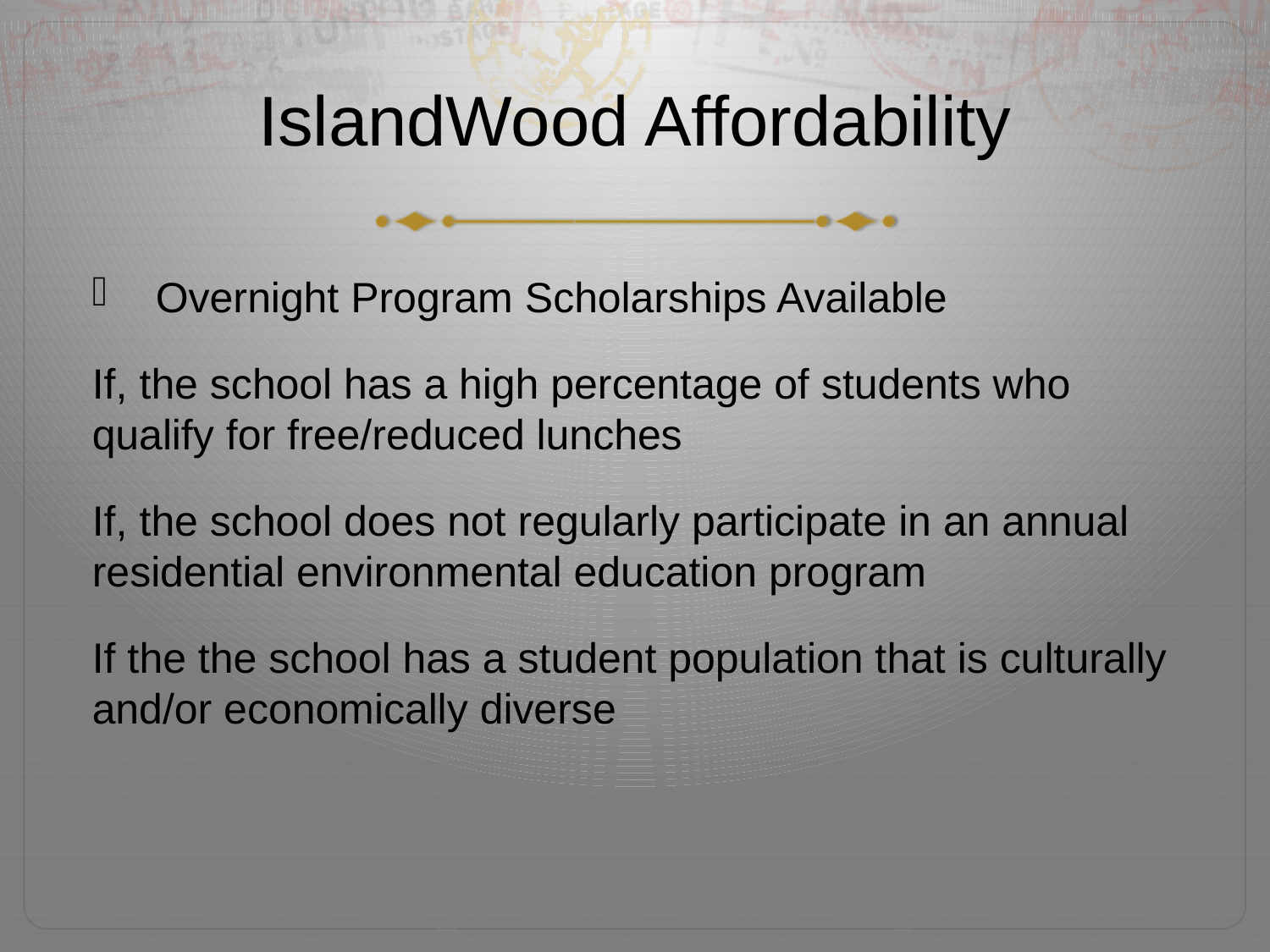

# IslandWood Affordability
Overnight Program Scholarships Available
If, the school has a high percentage of students who qualify for free/reduced lunches
If, the school does not regularly participate in an annual residential environmental education program
If the the school has a student population that is culturally and/or economically diverse